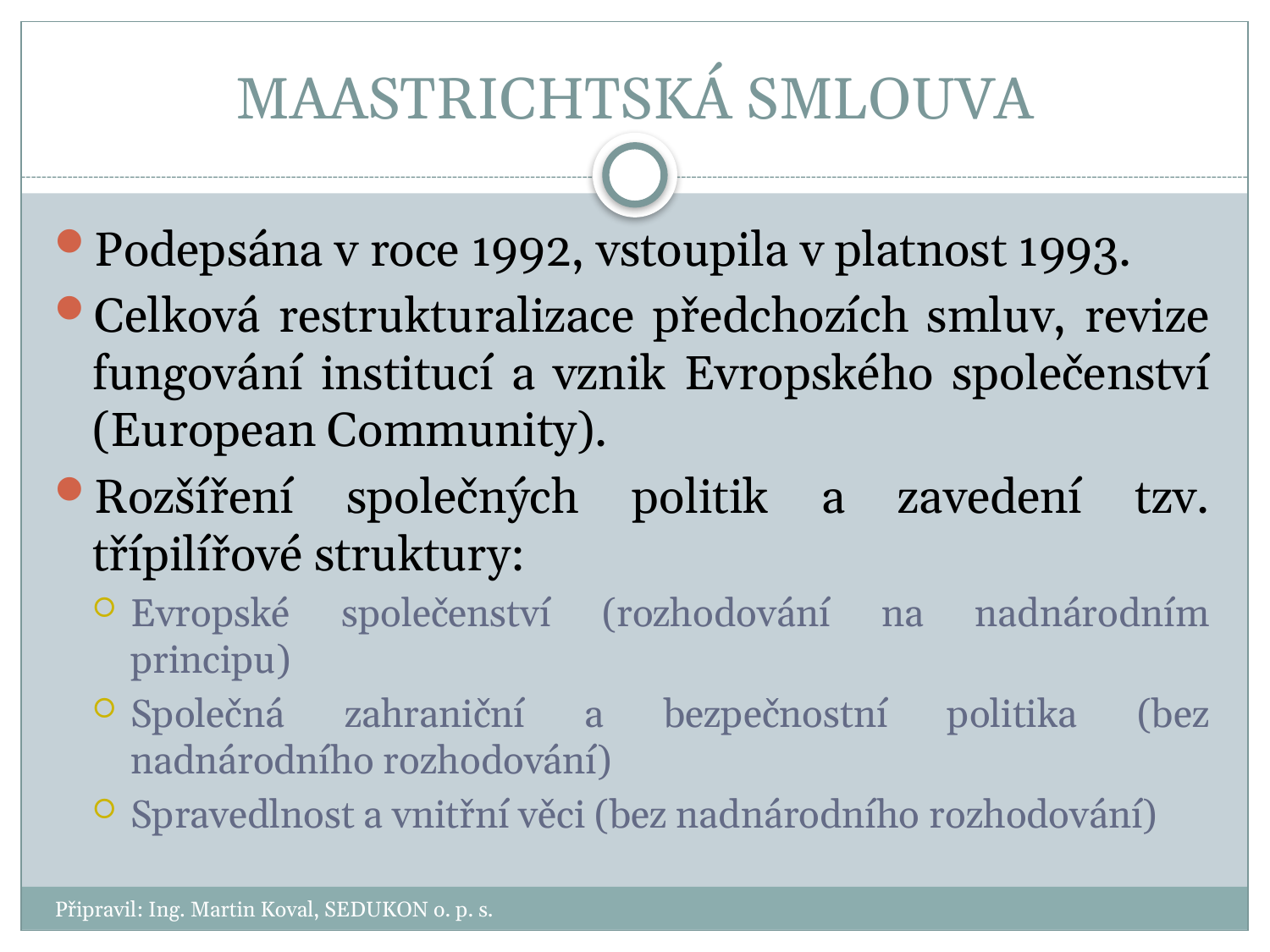

# MAASTRICHTSKÁ SMLOUVA
Podepsána v roce 1992, vstoupila v platnost 1993.
Celková restrukturalizace předchozích smluv, revize fungování institucí a vznik Evropského společenství (European Community).
Rozšíření společných politik a zavedení tzv. třípilířové struktury:
Evropské společenství (rozhodování na nadnárodním principu)
Společná zahraniční a bezpečnostní politika (bez nadnárodního rozhodování)
Spravedlnost a vnitřní věci (bez nadnárodního rozhodování)
Připravil: Ing. Martin Koval, SEDUKON o. p. s.